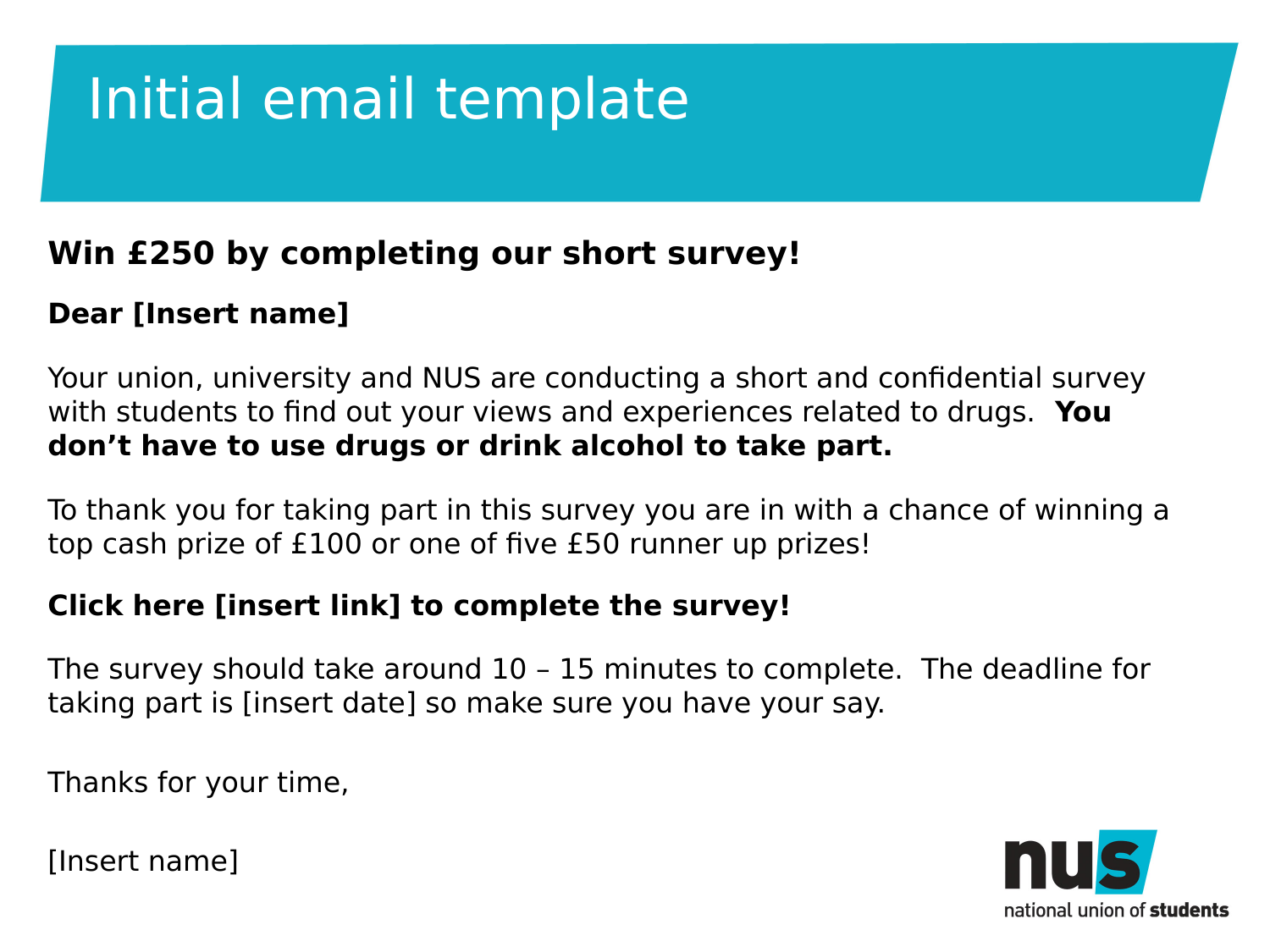

# Initial email template
Win £250 by completing our short survey!

Dear [Insert name]

Your union, university and NUS are conducting a short and confidential survey with students to find out your views and experiences related to drugs.  You don’t have to use drugs or drink alcohol to take part.

To thank you for taking part in this survey you are in with a chance of winning a top cash prize of £100 or one of five £50 runner up prizes!

Click here [insert link] to complete the survey!

The survey should take around 10 – 15 minutes to complete.  The deadline for taking part is [insert date] so make sure you have your say.

Thanks for your time,

[Insert name]